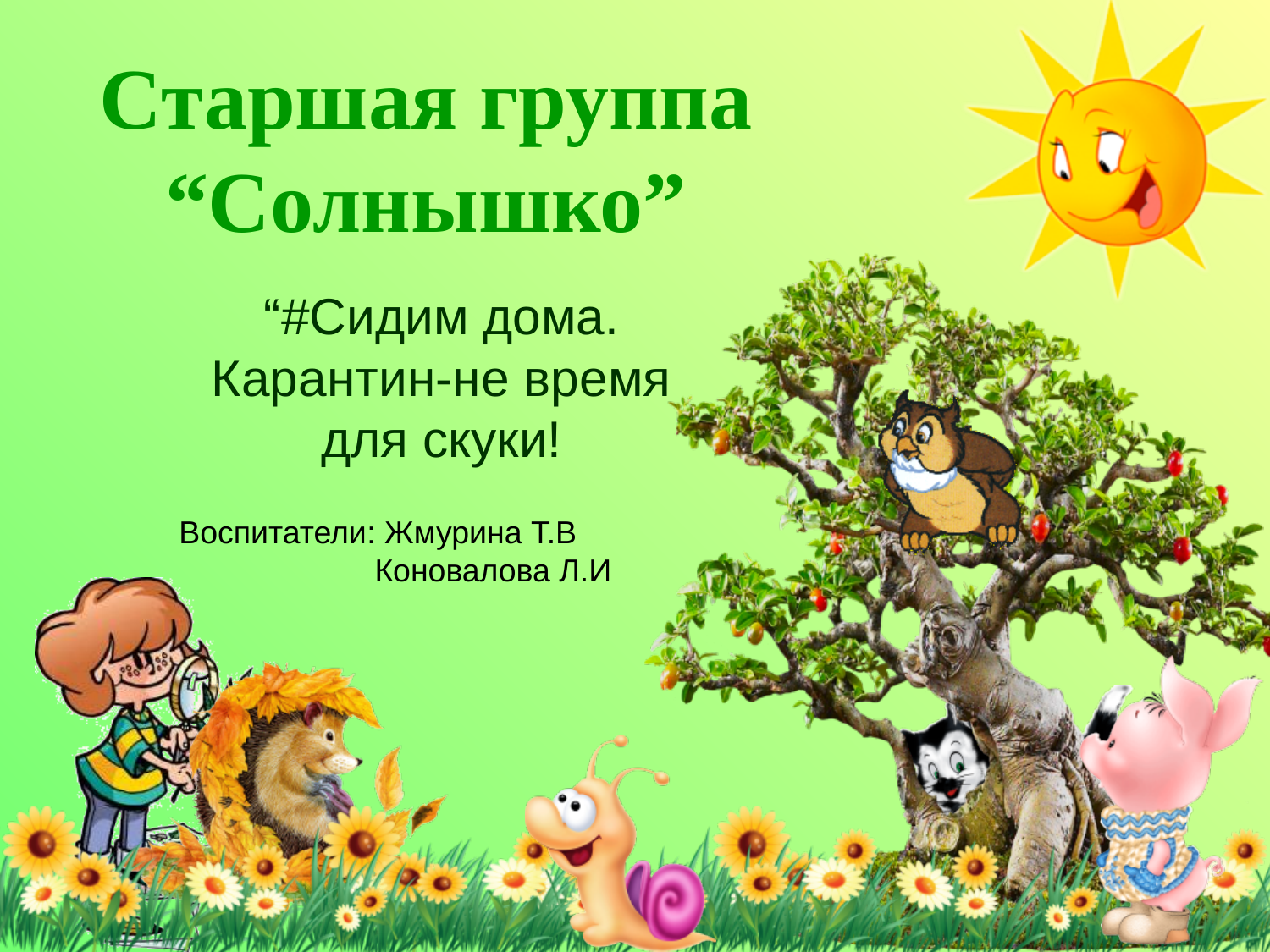

Старшая группа “Солнышко”
“#Сидим дома.
Карантин-не время для скуки!

Воспитатели: Жмурина Т.В
                      Коновалова Л.И